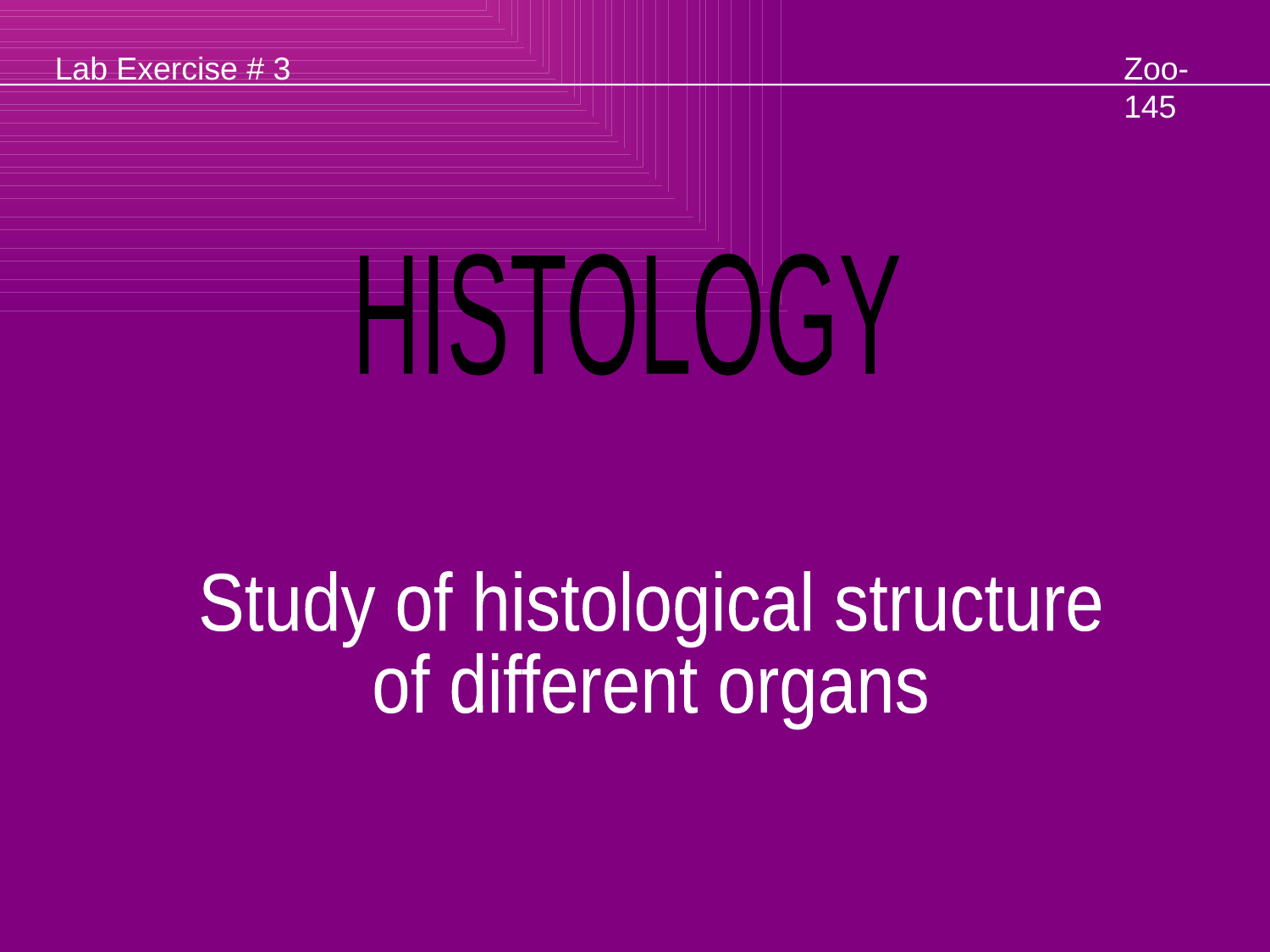

Lab Exercise # 3
Zoo- 145

HISTOLOGY
Study of histological structure
of different organs